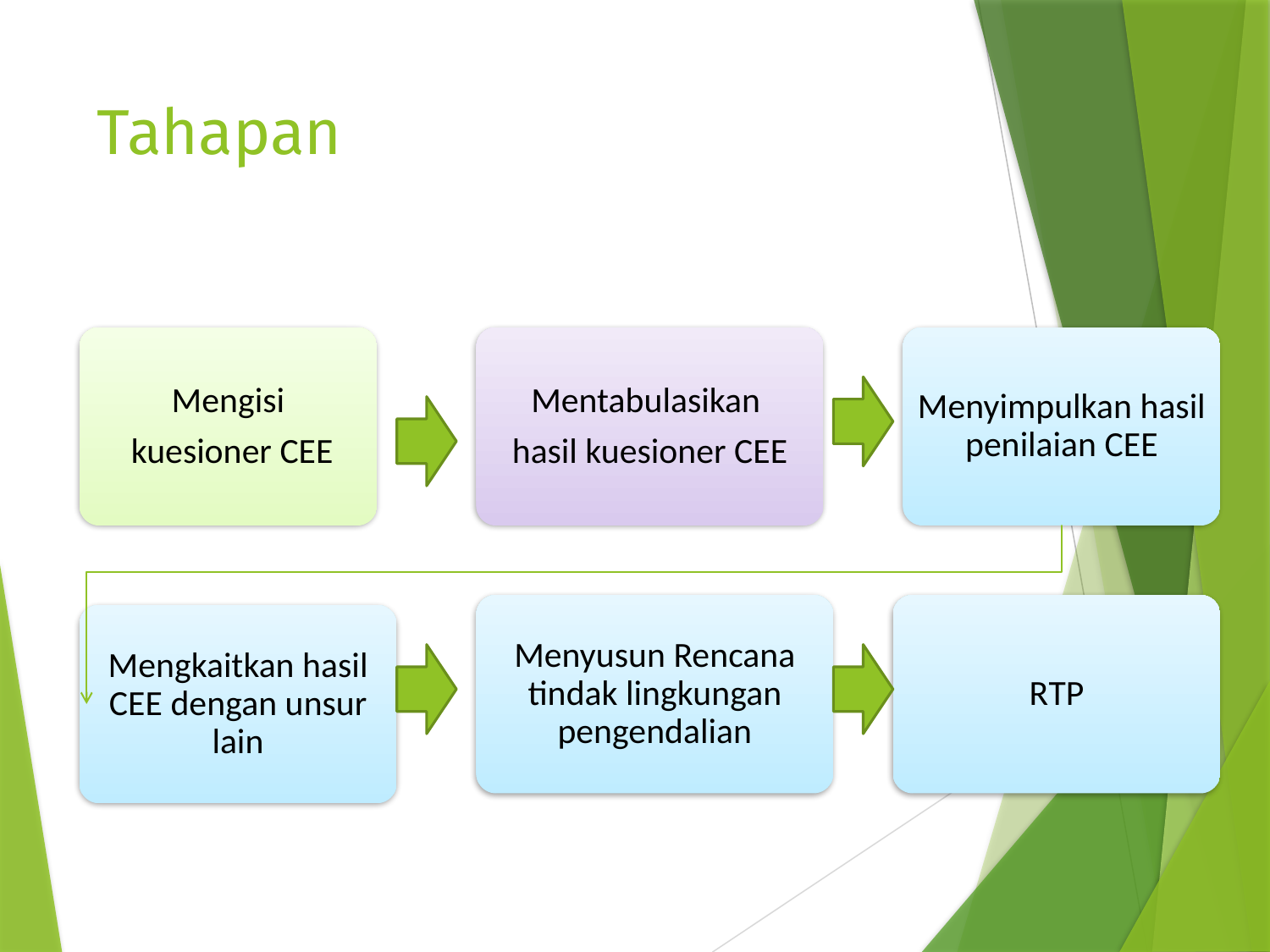

# Tahapan

Mengisi
 kuesioner CEE

Mentabulasikan
hasil kuesioner CEE

Menyimpulkan hasil penilaian CEE

Menyusun Rencana tindak lingkungan pengendalian

RTP

Mengkaitkan hasil CEE dengan unsur lain